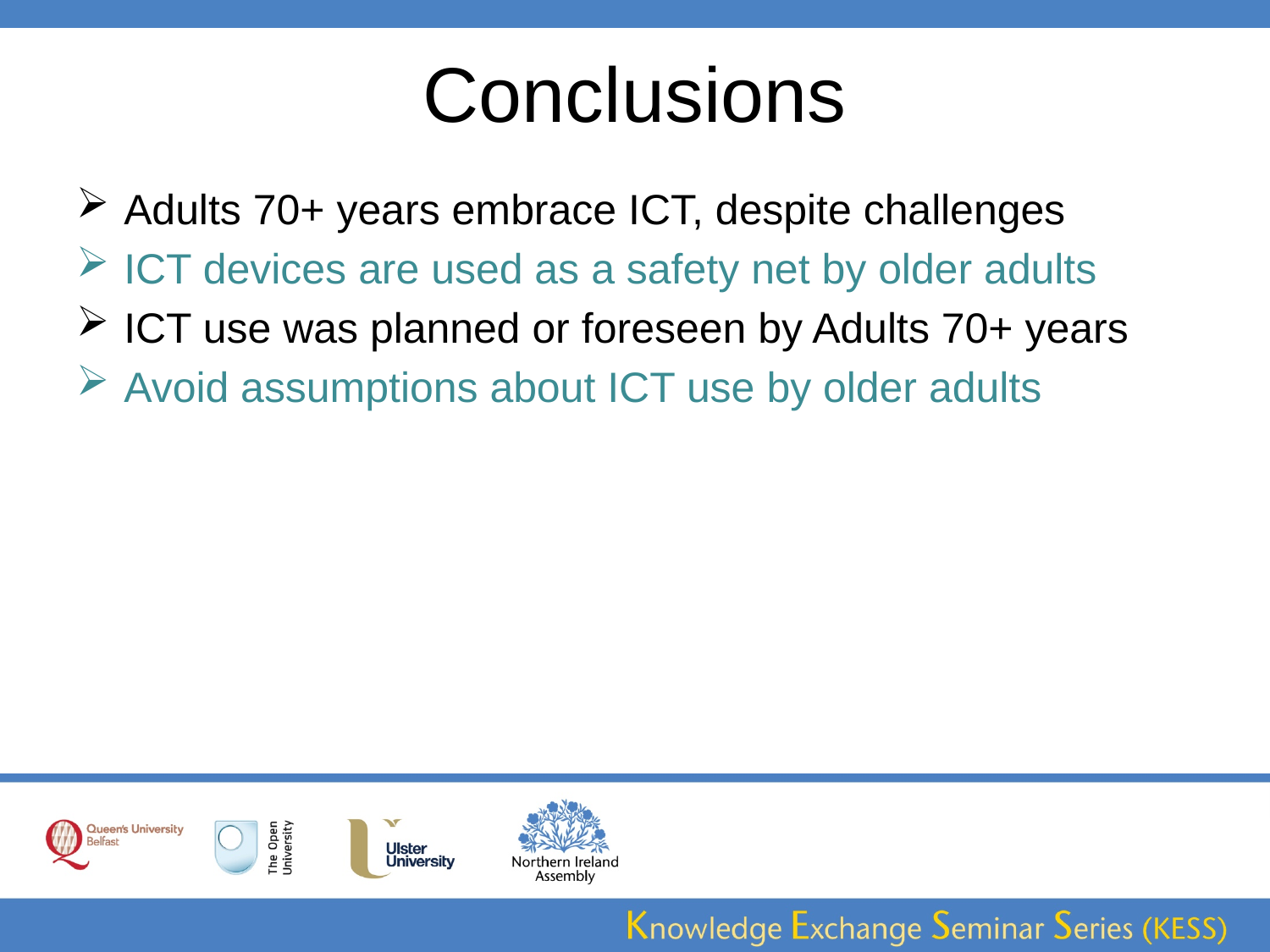

# Conclusions
Adults 70+ years embrace ICT, despite challenges
ICT devices are used as a safety net by older adults
ICT use was planned or foreseen by Adults 70+ years
Avoid assumptions about ICT use by older adults